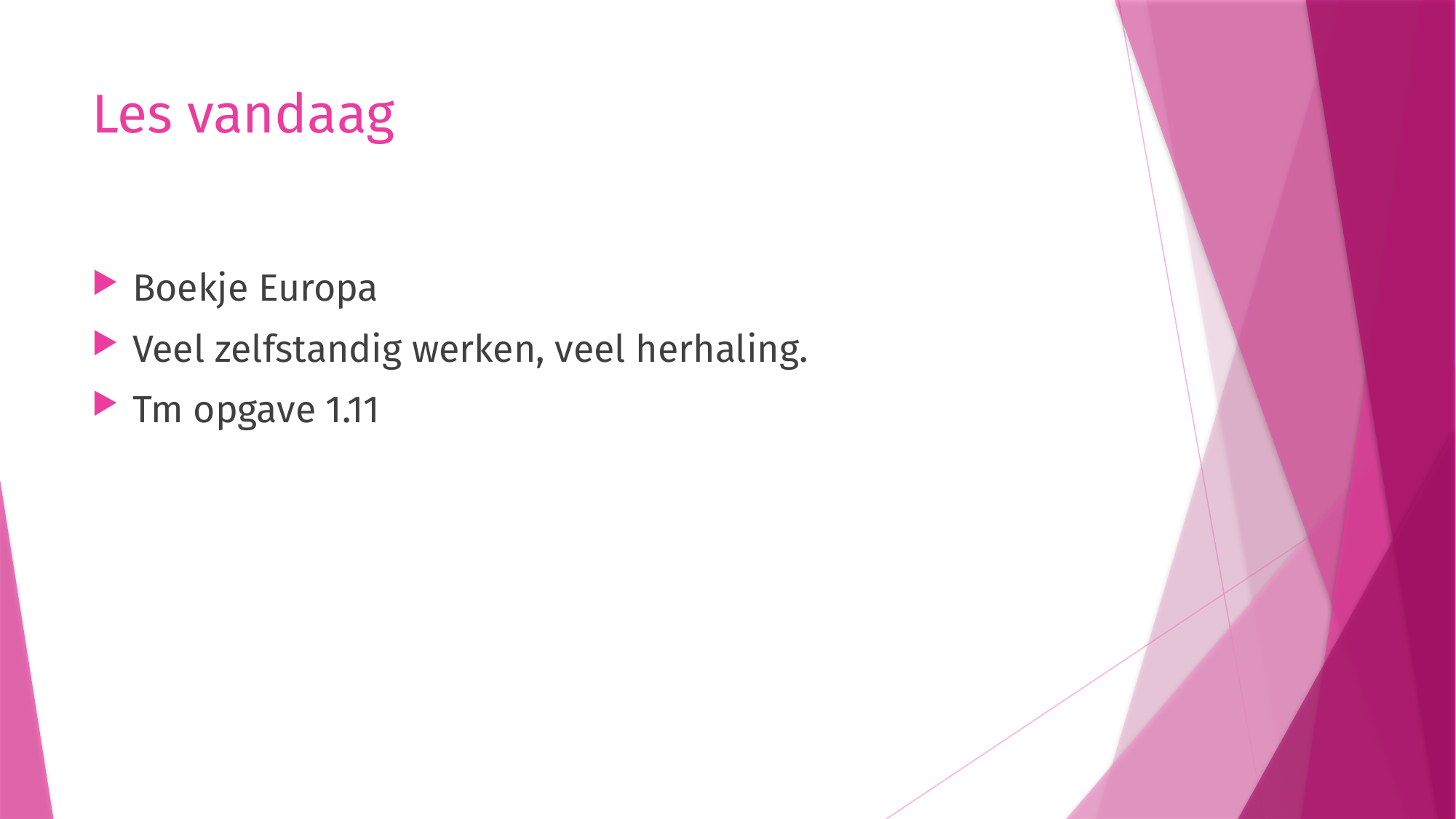

# Les vandaag
Boekje Europa
Veel zelfstandig werken, veel herhaling.
Tm opgave 1.11